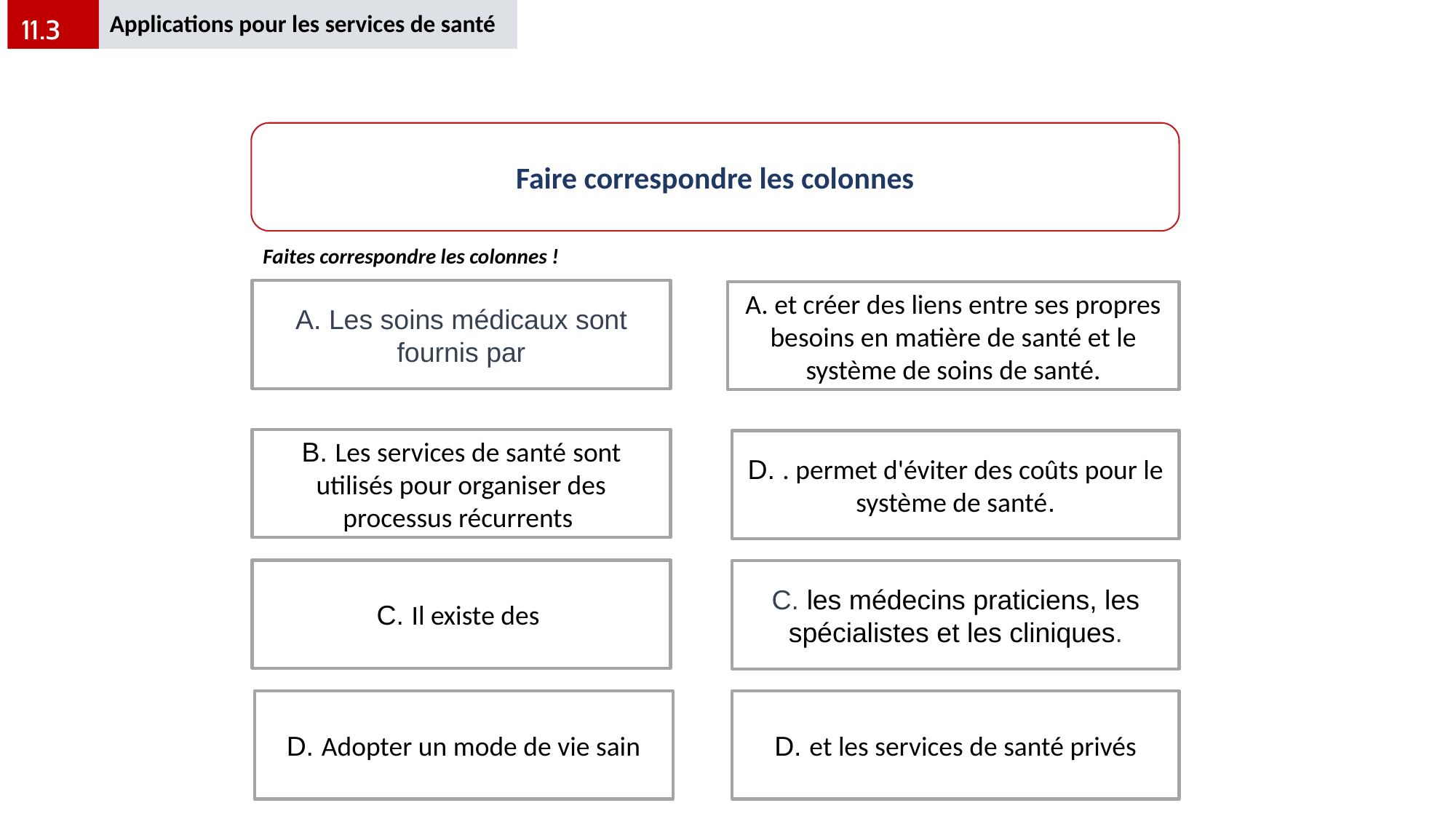

Applications pour les services de santé
11.3
Faire correspondre les colonnes
Faites correspondre les colonnes !
A. Les soins médicaux sont fournis par
A. et créer des liens entre ses propres besoins en matière de santé et le système de soins de santé.
B. Les services de santé sont utilisés pour organiser des processus récurrents
D. . permet d'éviter des coûts pour le système de santé.
C. Il existe des
C. les médecins praticiens, les spécialistes et les cliniques.
D. Adopter un mode de vie sain
D. et les services de santé privés